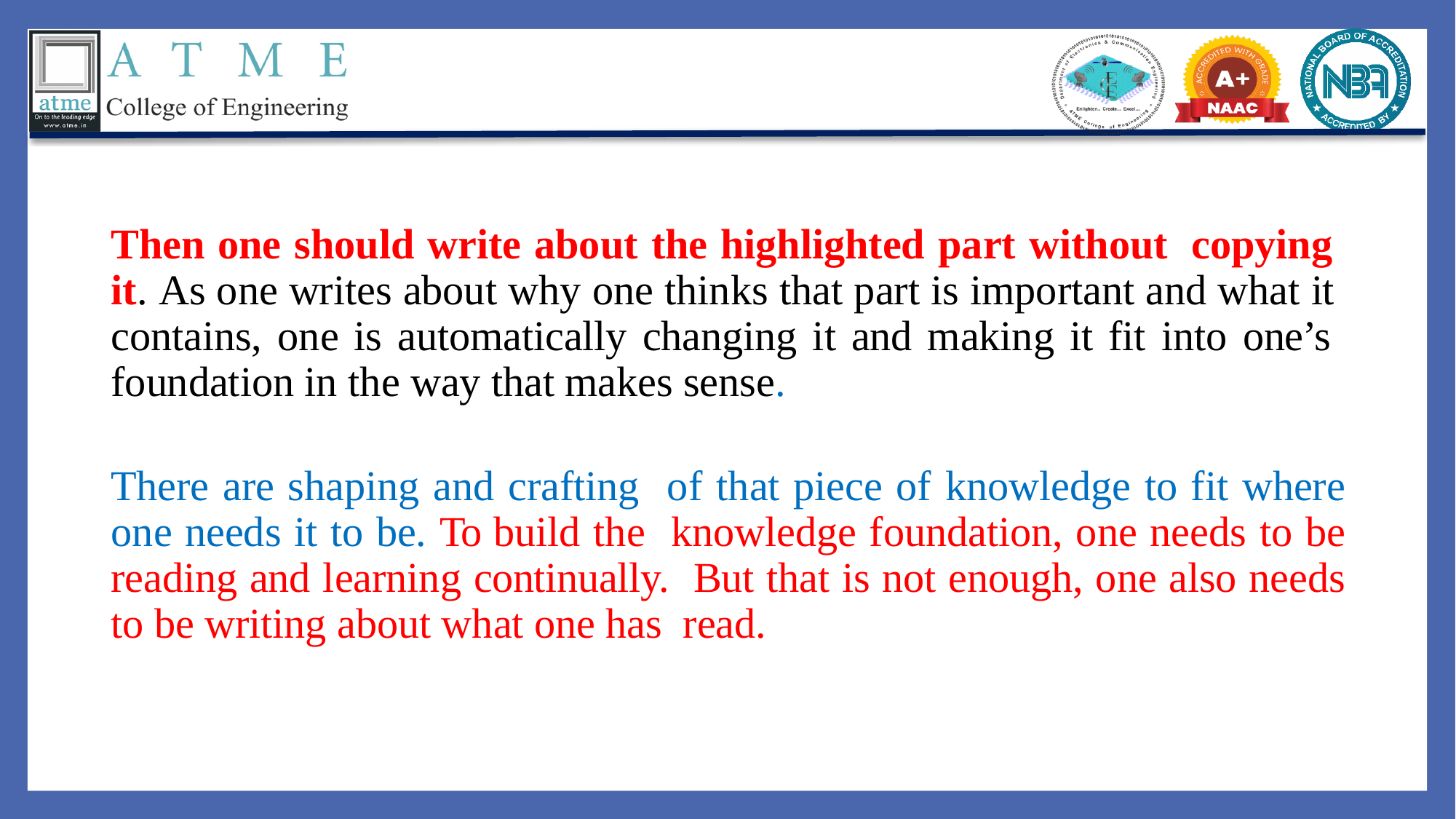

Then one should write about the highlighted part without copying  it. As one writes about why one thinks that part is important and what it  contains, one is automatically changing it and making it fit into one’s  foundation in the way that makes sense.

There are shaping and crafting  of that piece of knowledge to fit where one needs it to be. To build the  knowledge foundation, one needs to be reading and learning continually.  But that is not enough, one also needs to be writing about what one has  read.